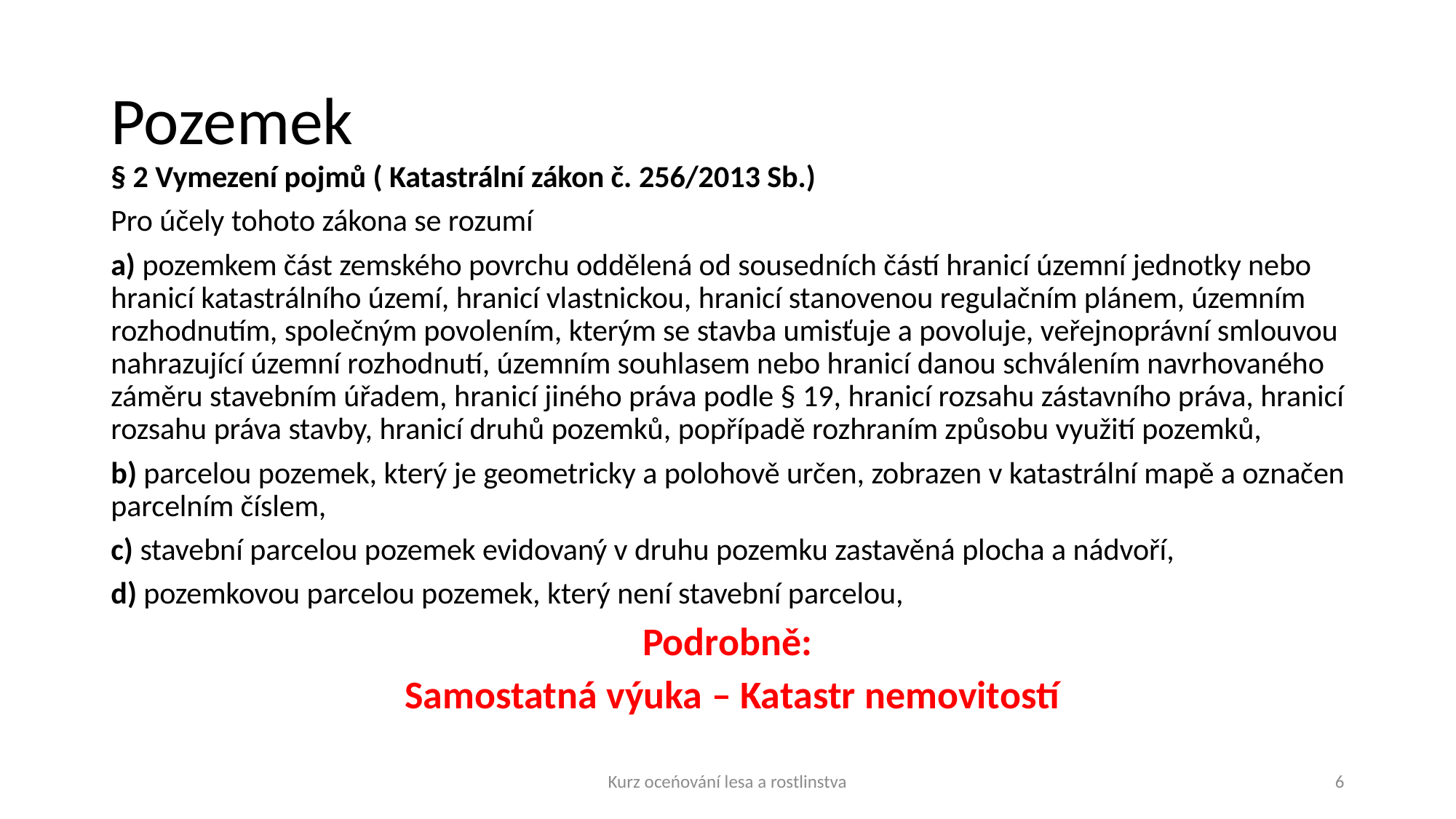

# Pozemek
§ 2 Vymezení pojmů ( Katastrální zákon č. 256/2013 Sb.)
Pro účely tohoto zákona se rozumí
a) pozemkem část zemského povrchu oddělená od sousedních částí hranicí územní jednotky nebo hranicí katastrálního území, hranicí vlastnickou, hranicí stanovenou regulačním plánem, územním rozhodnutím, společným povolením, kterým se stavba umisťuje a povoluje, veřejnoprávní smlouvou nahrazující územní rozhodnutí, územním souhlasem nebo hranicí danou schválením navrhovaného záměru stavebním úřadem, hranicí jiného práva podle § 19, hranicí rozsahu zástavního práva, hranicí rozsahu práva stavby, hranicí druhů pozemků, popřípadě rozhraním způsobu využití pozemků,
b) parcelou pozemek, který je geometricky a polohově určen, zobrazen v katastrální mapě a označen parcelním číslem,
c) stavební parcelou pozemek evidovaný v druhu pozemku zastavěná plocha a nádvoří,
d) pozemkovou parcelou pozemek, který není stavební parcelou,
Podrobně:
 Samostatná výuka – Katastr nemovitostí

Kurz oceńování lesa a rostlinstva
6